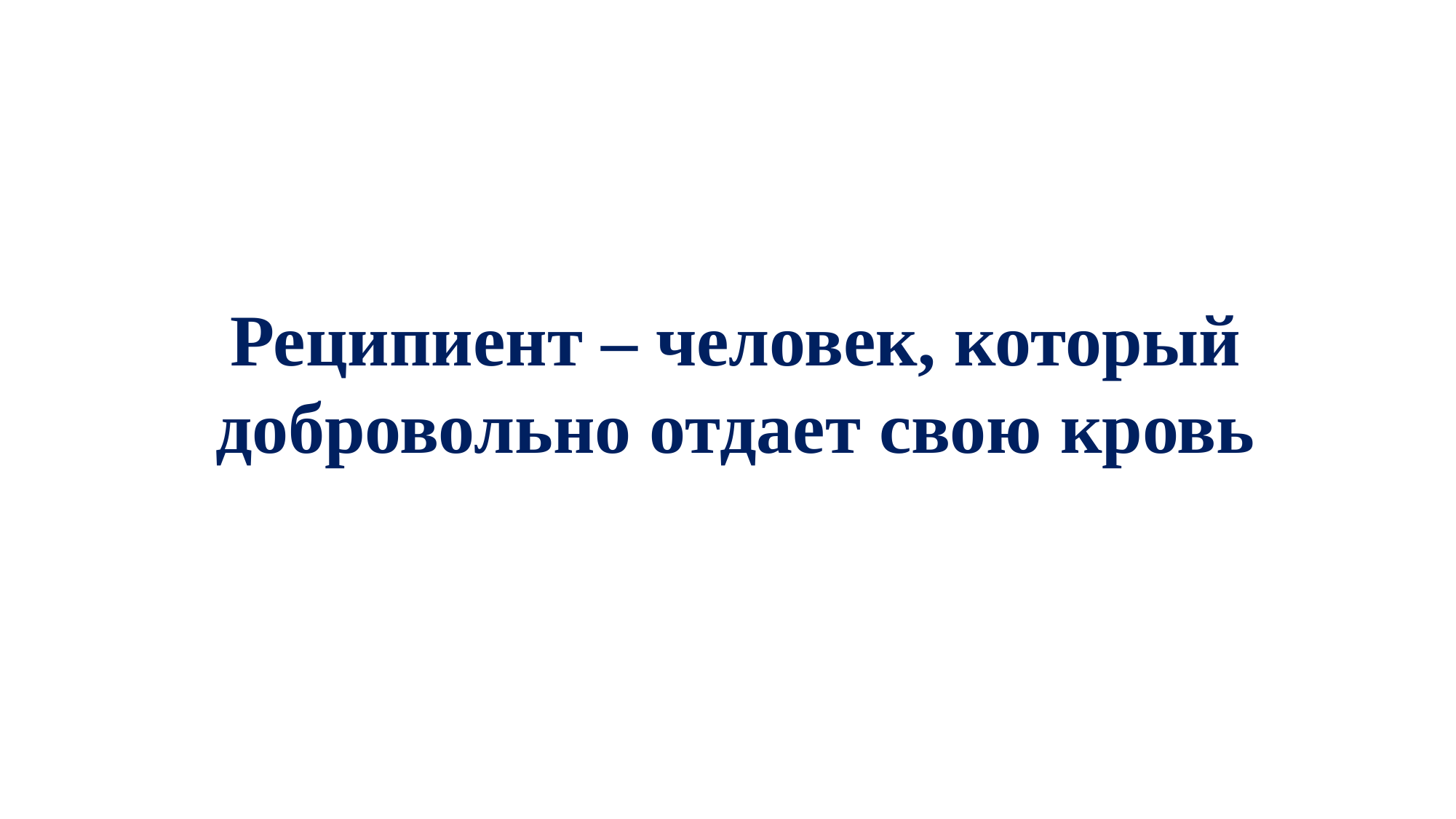

Реципиент – человек, который добровольно отдает свою кровь